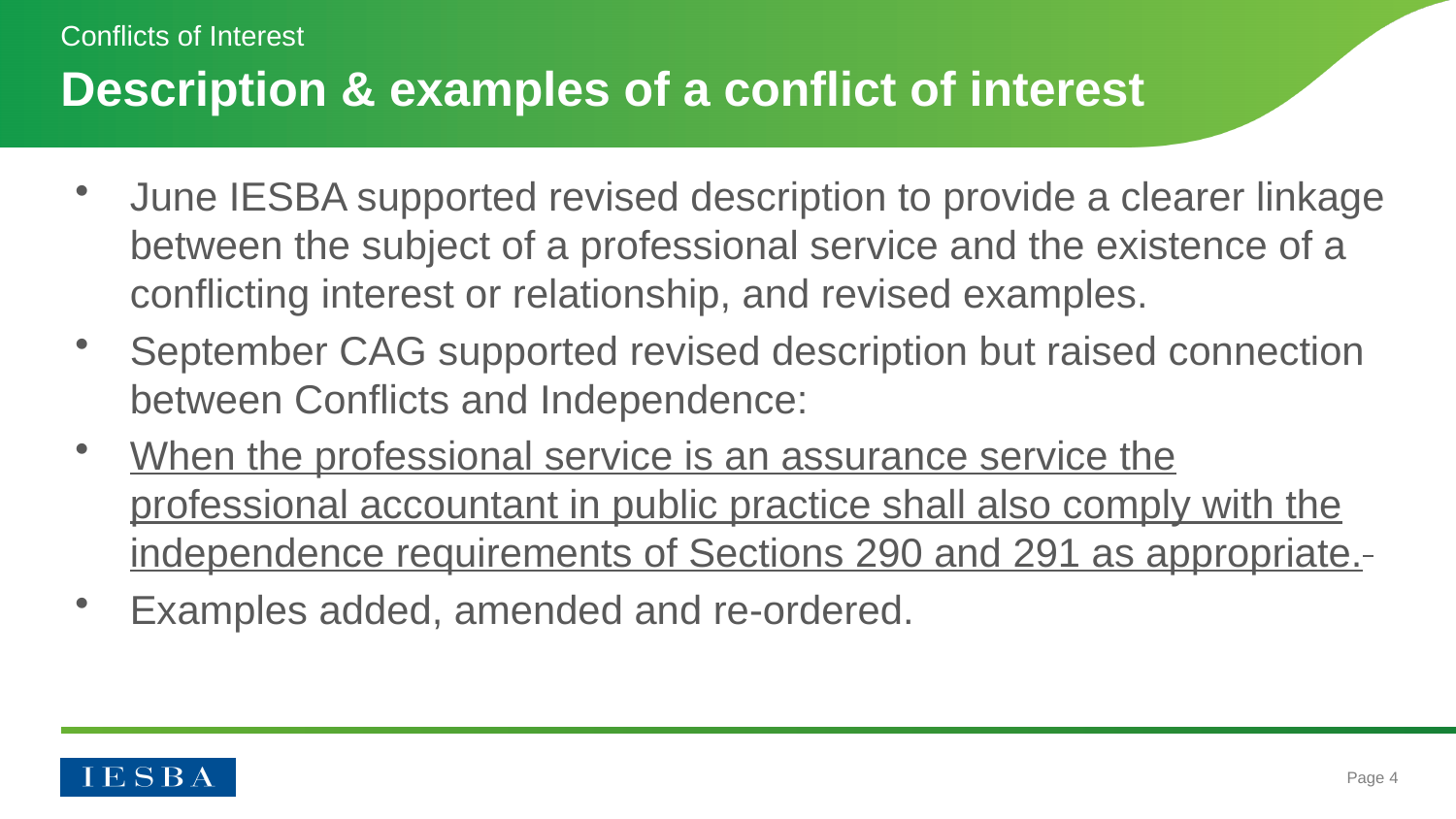

Conflicts of Interest

# Description & examples of a conflict of interest
June IESBA supported revised description to provide a clearer linkage between the subject of a professional service and the existence of a conflicting interest or relationship, and revised examples.
September CAG supported revised description but raised connection between Conflicts and Independence:
When the professional service is an assurance service the professional accountant in public practice shall also comply with the independence requirements of Sections 290 and 291 as appropriate.
Examples added, amended and re-ordered.